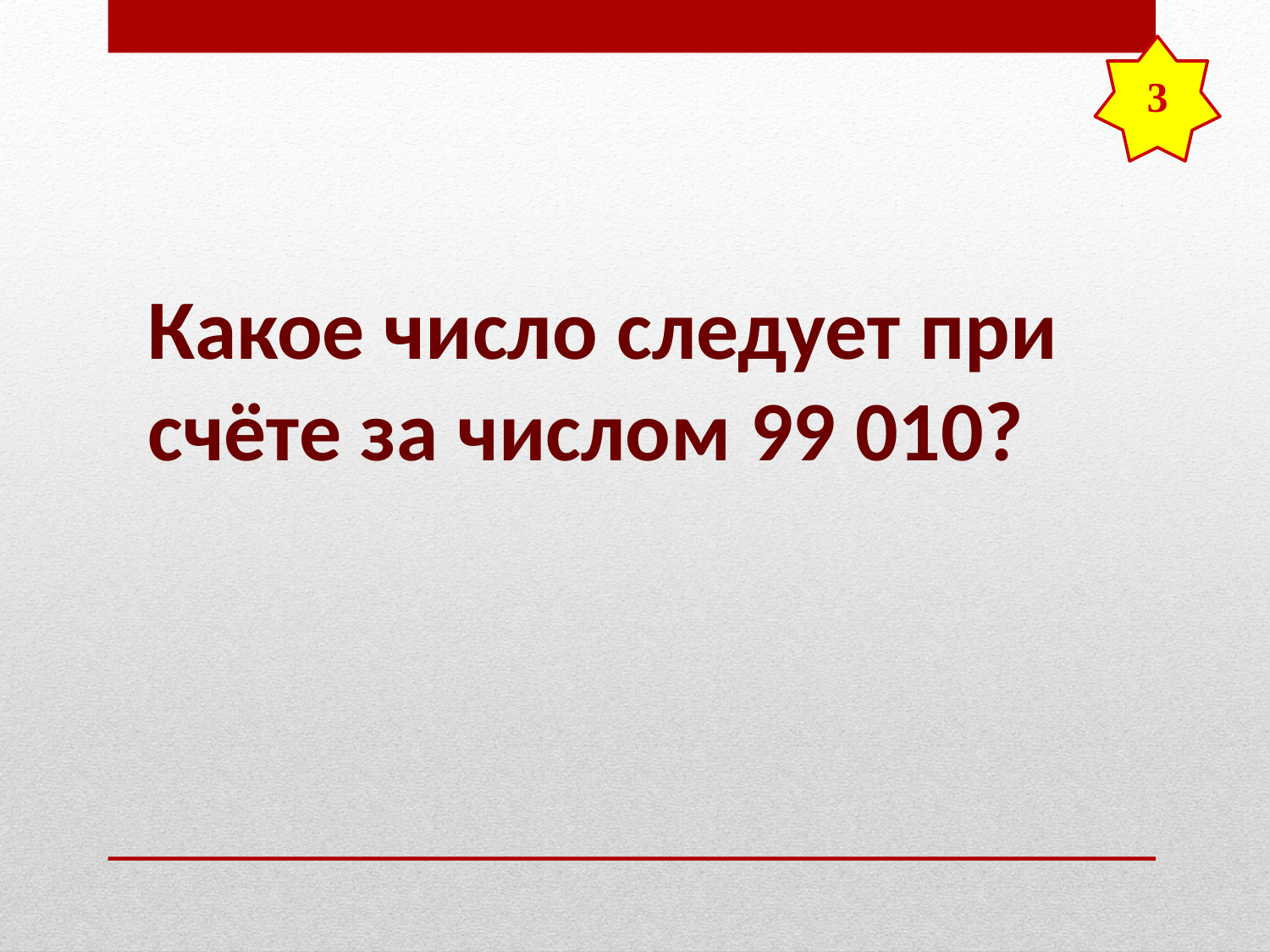

3
# Какое число следует при счёте за числом 99 010?